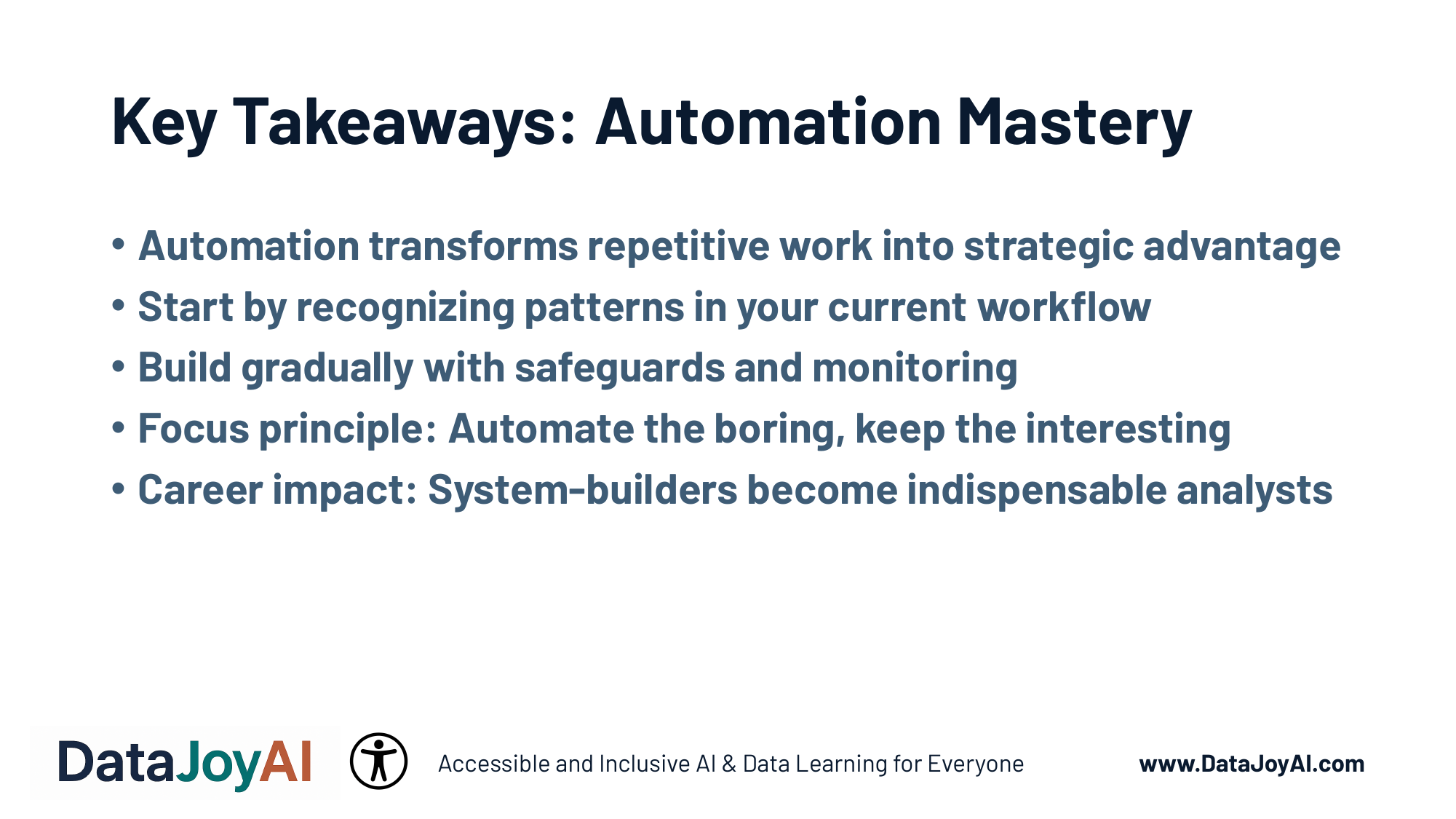

# Key Takeaways: Automation Mastery
Automation transforms repetitive work into strategic advantage
Start by recognizing patterns in your current workflow
Build gradually with safeguards and monitoring
Focus principle: Automate the boring, keep the interesting
Career impact: System-builders become indispensable analysts